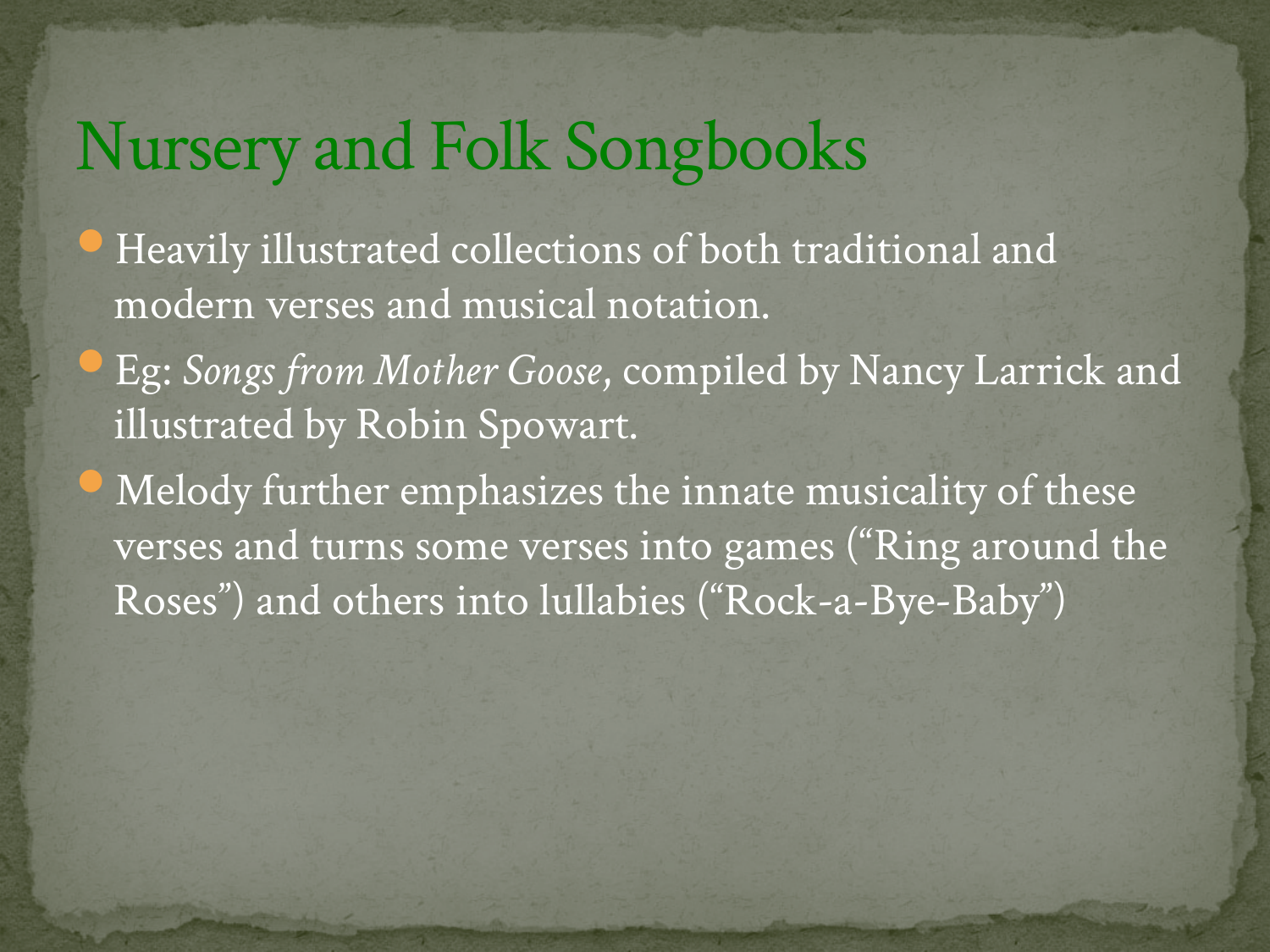

# Nursery and Folk Songbooks
Heavily illustrated collections of both traditional and modern verses and musical notation.
Eg: Songs from Mother Goose, compiled by Nancy Larrick and illustrated by Robin Spowart.
Melody further emphasizes the innate musicality of these verses and turns some verses into games (“Ring around the Roses”) and others into lullabies (“Rock-a-Bye-Baby”)